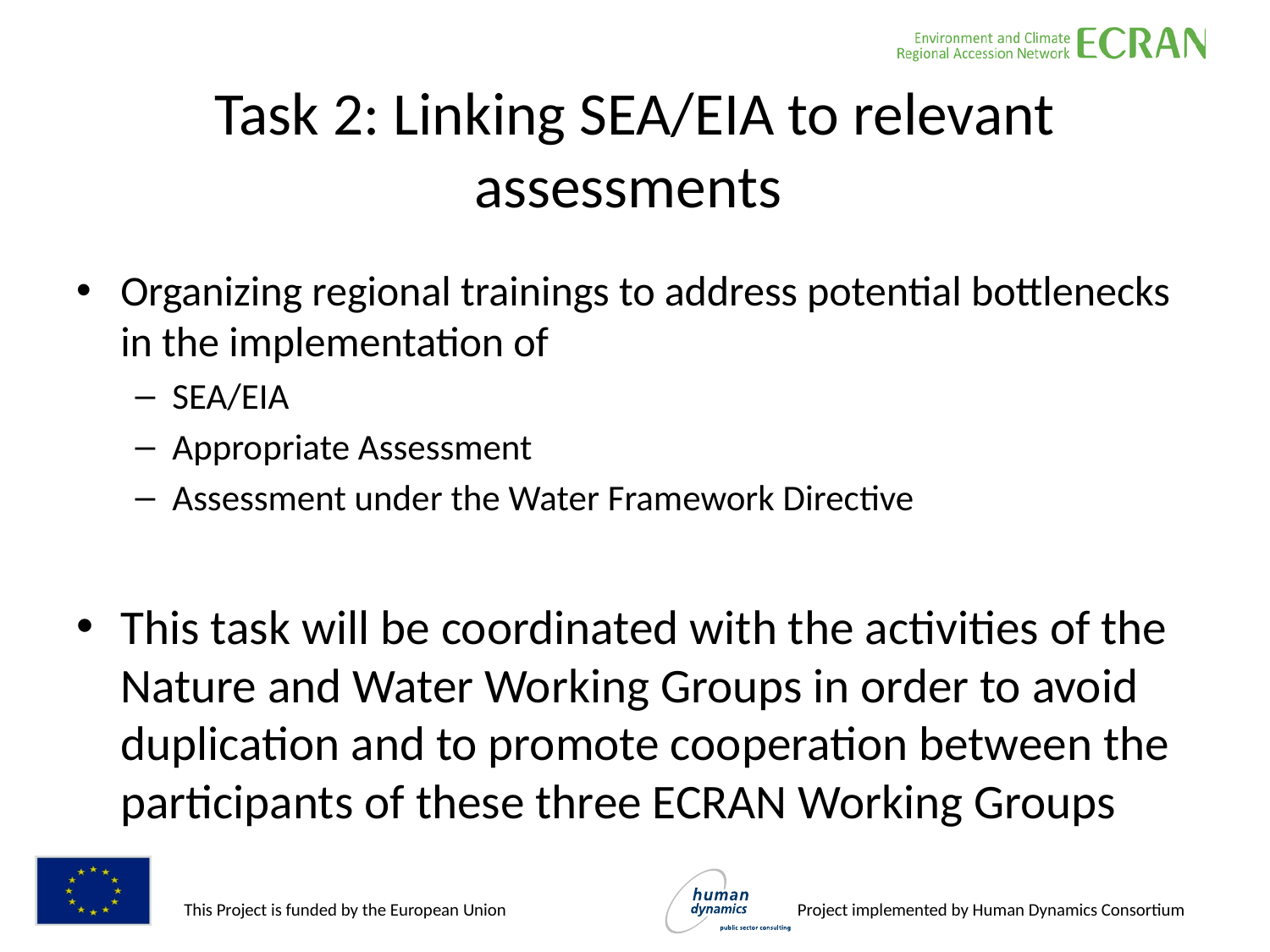

# Task 2: Linking SEA/EIA to relevant assessments
Organizing regional trainings to address potential bottlenecks in the implementation of
SEA/EIA
Appropriate Assessment
Assessment under the Water Framework Directive

This task will be coordinated with the activities of the Nature and Water Working Groups in order to avoid duplication and to promote cooperation between the participants of these three ECRAN Working Groups